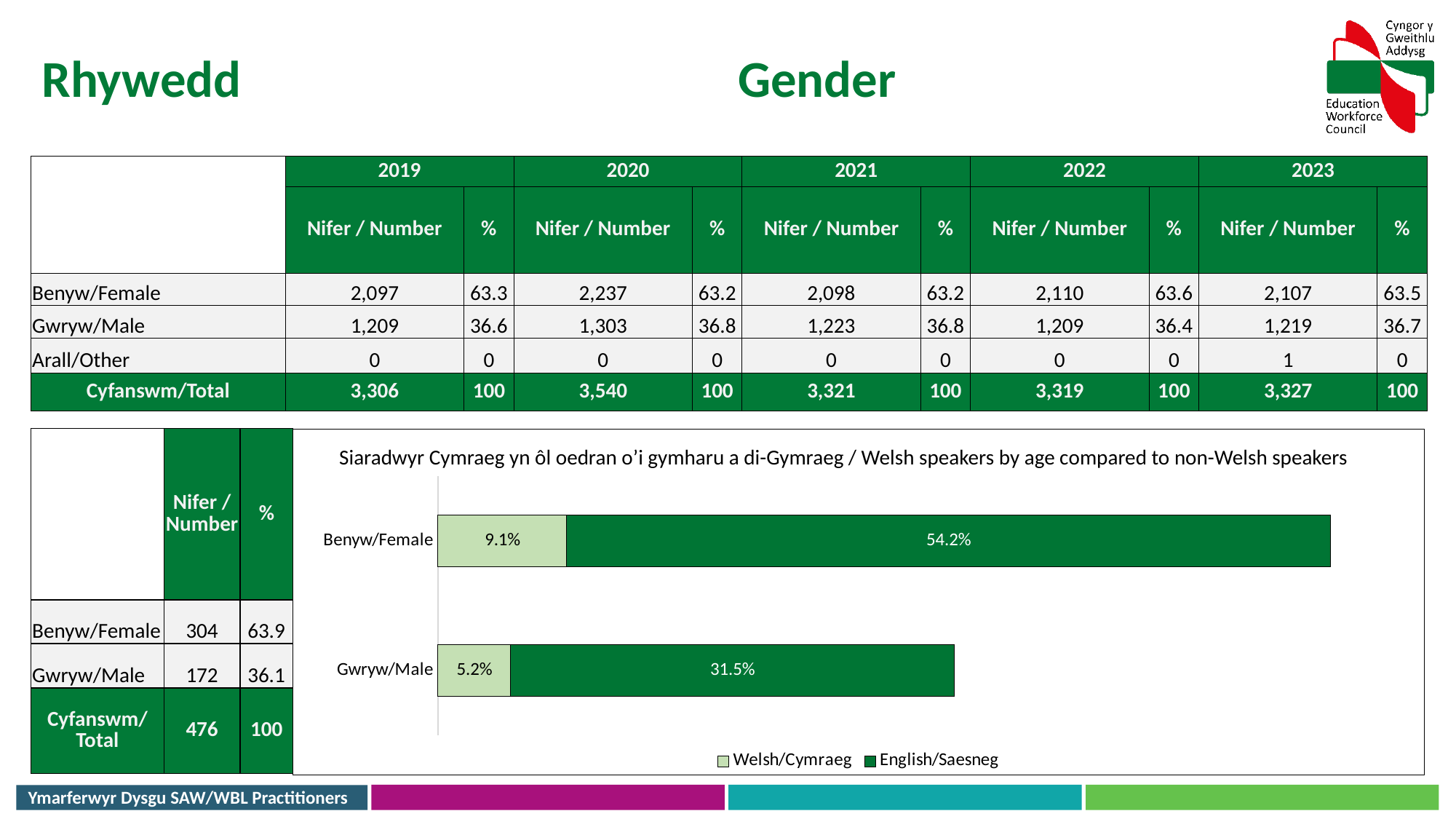

Rhywedd
Gender
|  | 2019 |  | 2020 |  | 2021 |  | 2022 |  | 2023 |  |
| --- | --- | --- | --- | --- | --- | --- | --- | --- | --- | --- |
|  | Nifer / Number | % | Nifer / Number | % | Nifer / Number | % | Nifer / Number | % | Nifer / Number | % |
| Benyw/Female | 2,097 | 63.3 | 2,237 | 63.2 | 2,098 | 63.2 | 2,110 | 63.6 | 2,107 | 63.5 |
| Gwryw/Male | 1,209 | 36.6 | 1,303 | 36.8 | 1,223 | 36.8 | 1,209 | 36.4 | 1,219 | 36.7 |
| Arall/Other | 0 | 0 | 0 | 0 | 0 | 0 | 0 | 0 | 1 | 0 |
| Cyfanswm/Total | 3,306 | 100 | 3,540 | 100 | 3,321 | 100 | 3,319 | 100 | 3,327 | 100 |
|  | Nifer / Number | % |
| --- | --- | --- |
| Benyw/Female | 304 | 63.9 |
| Gwryw/Male | 172 | 36.1 |
| Cyfanswm/ Total | 476 | 100 |

### Chart

| Category | Welsh/Cymraeg | English/Saesneg |
|---|---|---|
| Benyw/Female | 0.09140108238123873 | 0.542092603728202 |
| Gwryw/Male | 0.05171377029464823 | 0.314792543595911 |
Siaradwyr Cymraeg yn ôl oedran o’i gymharu a di-Gymraeg / Welsh speakers by age compared to non-Welsh speakers
Ymarferwyr Dysgu SAW/WBL Practitioners